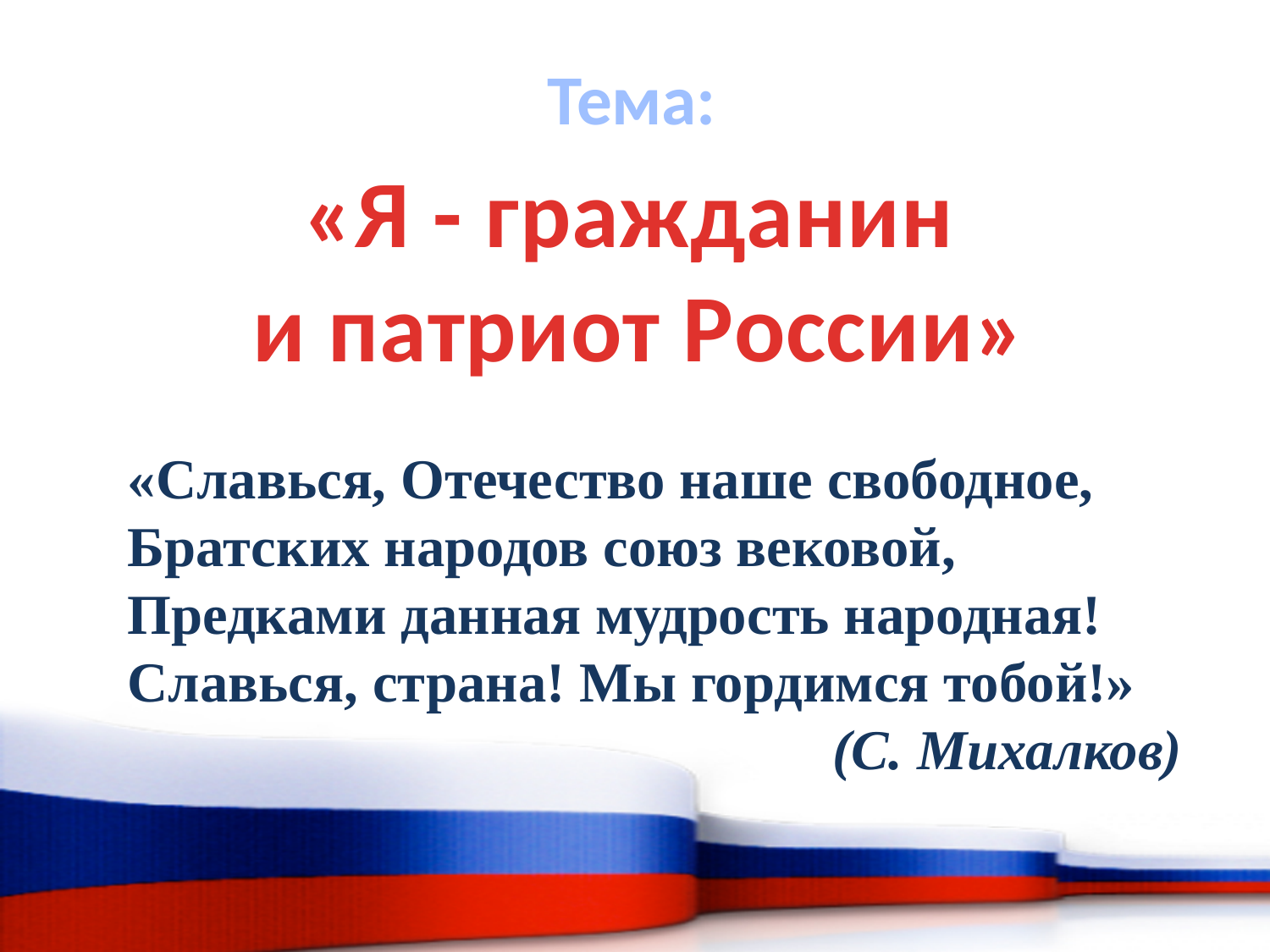

Тема:
«Я - гражданин
и патриот России»
«Славься, Отечество наше свободное,
Братских народов союз вековой,
Предками данная мудрость народная!
Славься, страна! Мы гордимся тобой!»
(С. Михалков)